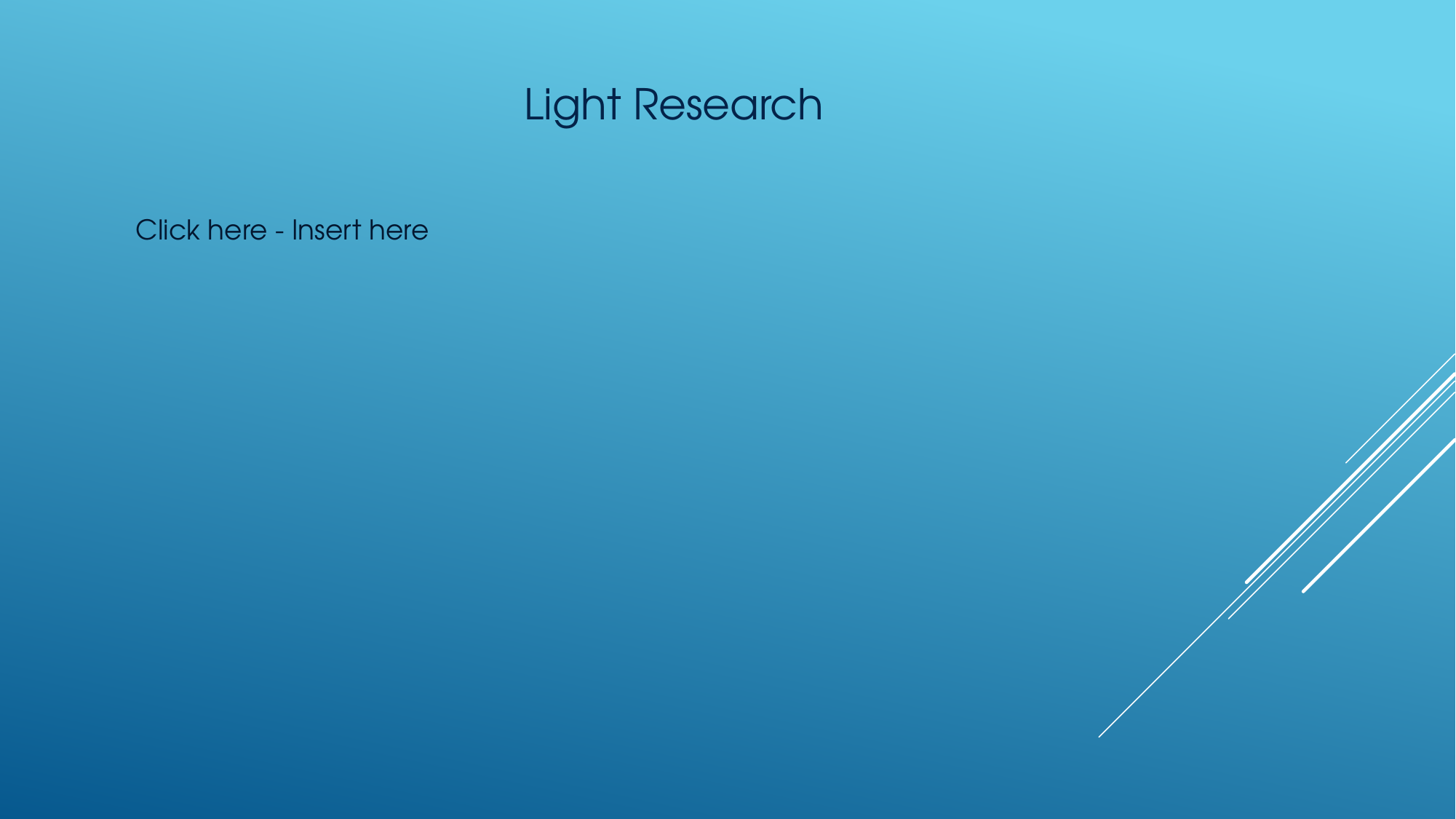

Light Research
Click here - Insert here